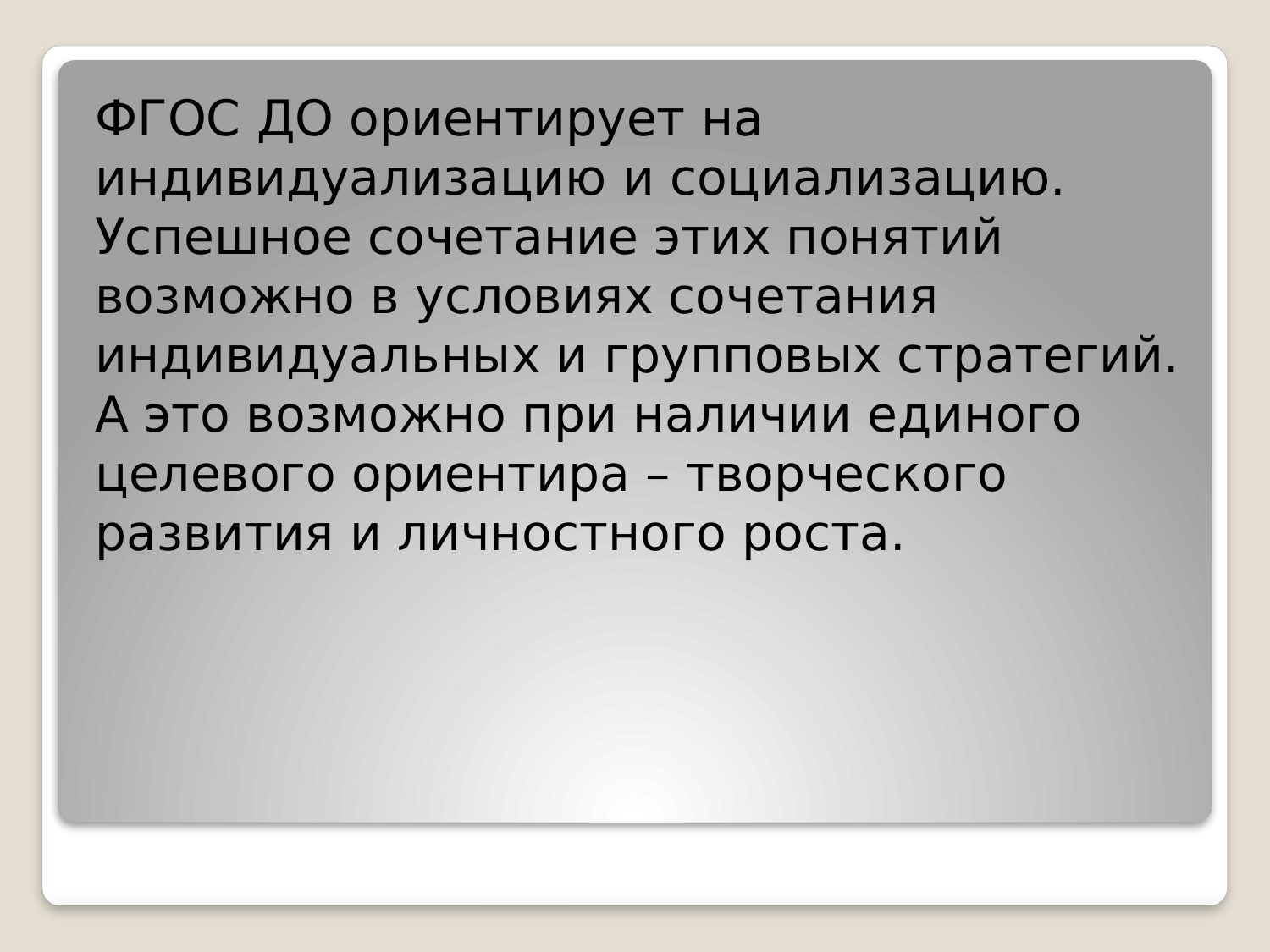

ФГОС ДО ориентирует на индивидуализацию и социализацию. Успешное сочетание этих понятий возможно в условиях сочетания индивидуальных и групповых стратегий. А это возможно при наличии единого целевого ориентира – творческого развития и личностного роста.
#